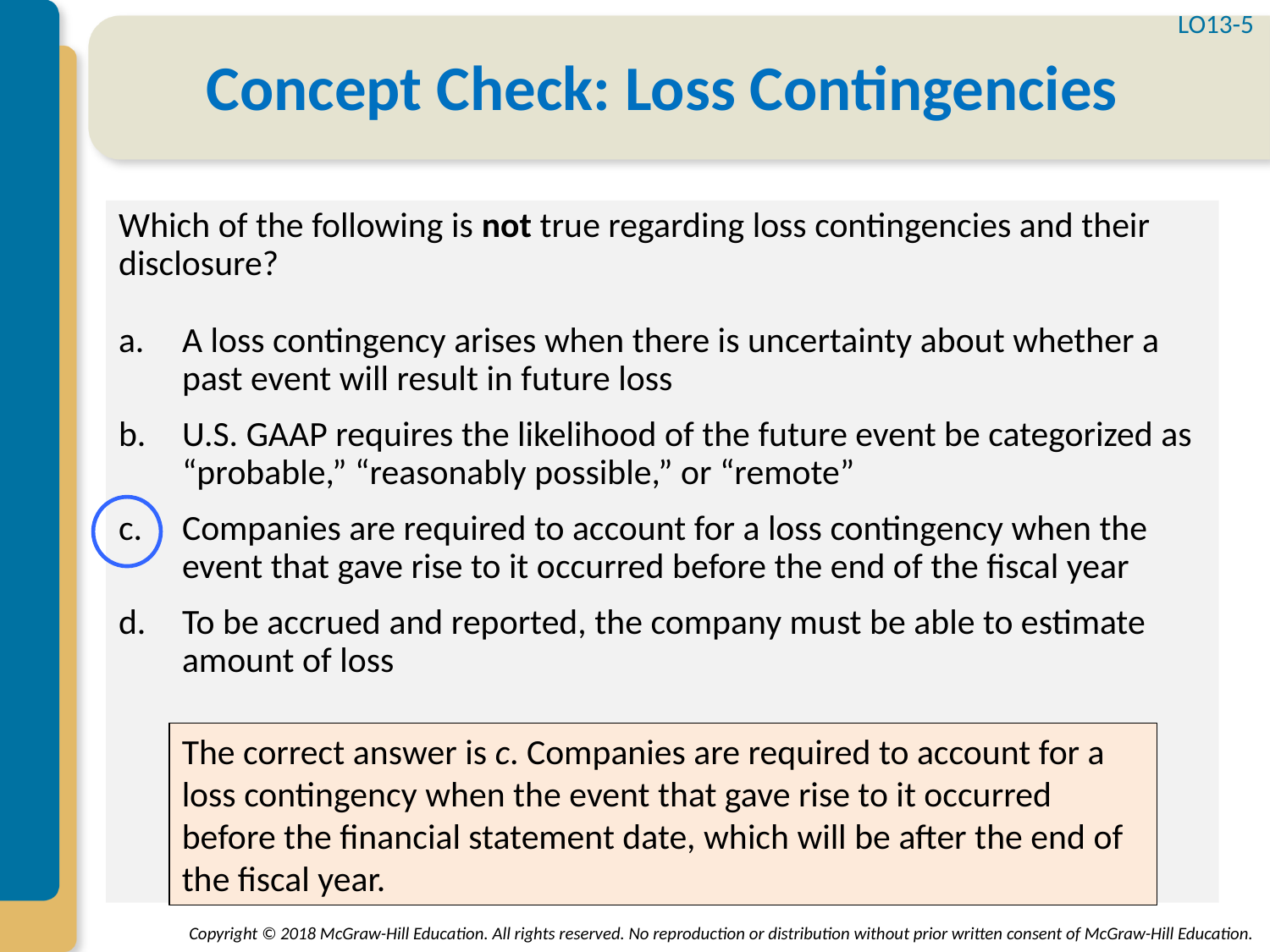

LO13-5
# Concept Check: Loss Contingencies
Which of the following is not true regarding loss contingencies and their disclosure?
A loss contingency arises when there is uncertainty about whether a past event will result in future loss
U.S. GAAP requires the likelihood of the future event be categorized as “probable,” “reasonably possible,” or “remote”
Companies are required to account for a loss contingency when the event that gave rise to it occurred before the end of the fiscal year
To be accrued and reported, the company must be able to estimate amount of loss

The correct answer is c. Companies are required to account for a loss contingency when the event that gave rise to it occurred before the financial statement date, which will be after the end of the fiscal year.